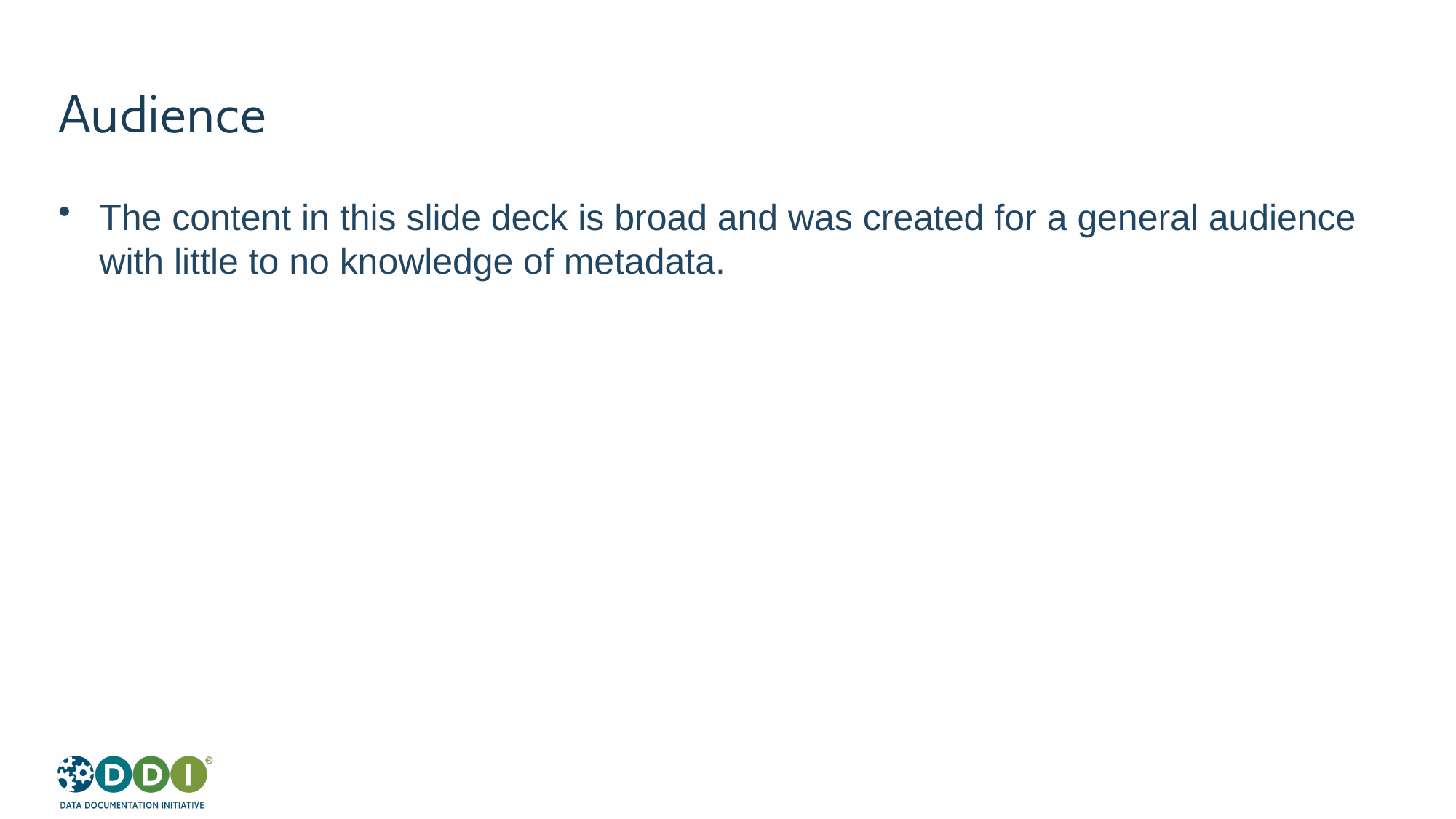

# Audience
The content in this slide deck is broad and was created for a general audience with little to no knowledge of metadata.